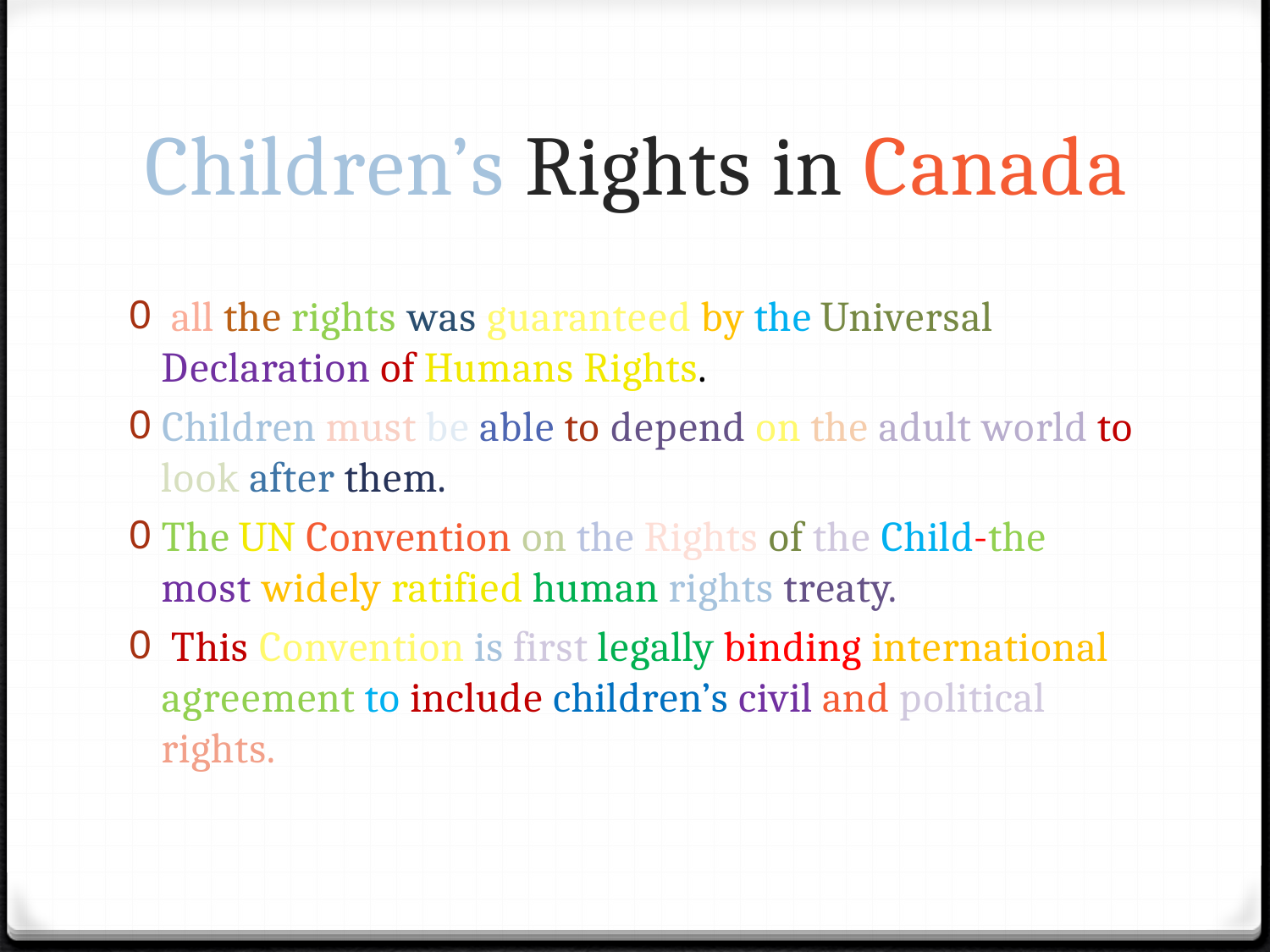

# Children’s Rights in Canada
 all the rights was guaranteed by the Universal Declaration of Humans Rights.
Children must be able to depend on the adult world to look after them.
The UN Convention on the Rights of the Child-the most widely ratified human rights treaty.
 This Convention is first legally binding international agreement to include children’s civil and political rights.